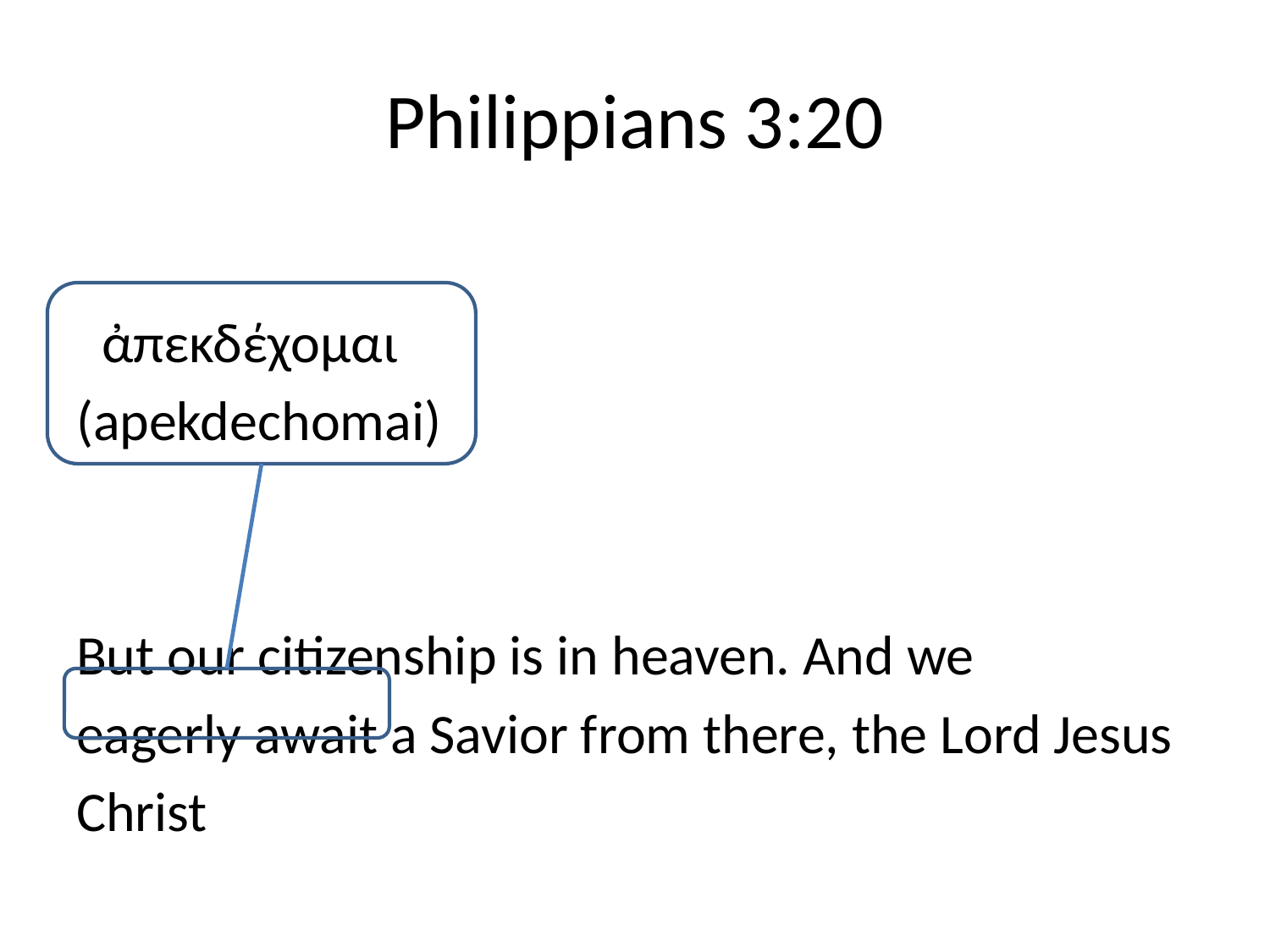

# Philippians 3:20

  ἀπεκδέχομαι
(apekdechomai)

But our citizenship is in heaven. And we
eagerly await a Savior from there, the Lord Jesus
Christ